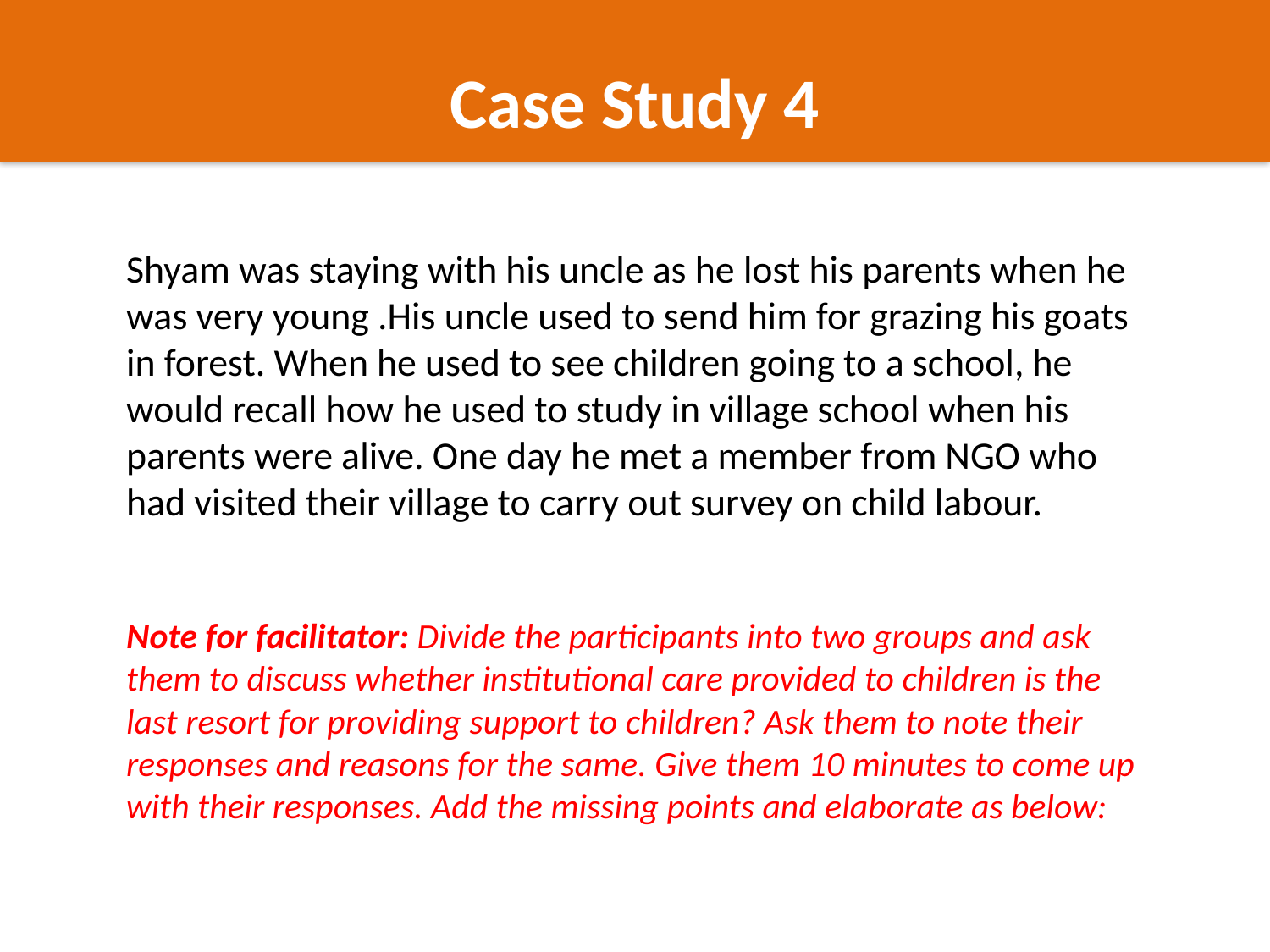

Case Study 4
Shyam was staying with his uncle as he lost his parents when he was very young .His uncle used to send him for grazing his goats in forest. When he used to see children going to a school, he would recall how he used to study in village school when his parents were alive. One day he met a member from NGO who had visited their village to carry out survey on child labour.
Note for facilitator: Divide the participants into two groups and ask them to discuss whether institutional care provided to children is the last resort for providing support to children? Ask them to note their responses and reasons for the same. Give them 10 minutes to come up with their responses. Add the missing points and elaborate as below: